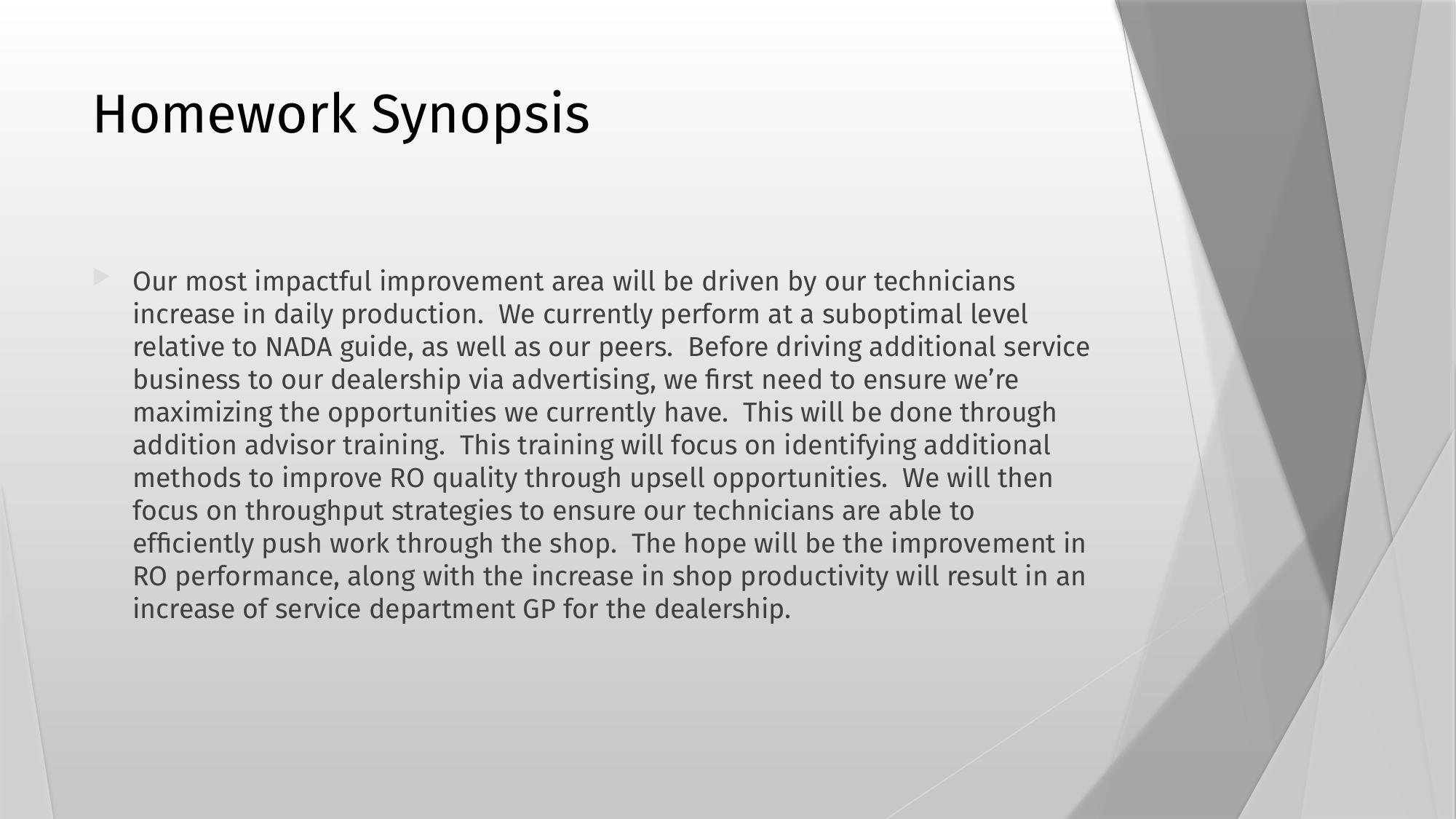

# Homework Synopsis
Our most impactful improvement area will be driven by our technicians increase in daily production.  We currently perform at a suboptimal level relative to NADA guide, as well as our peers.  Before driving additional service business to our dealership via advertising, we first need to ensure we’re maximizing the opportunities we currently have.  This will be done through addition advisor training.  This training will focus on identifying additional methods to improve RO quality through upsell opportunities.  We will then focus on throughput strategies to ensure our technicians are able to efficiently push work through the shop.  The hope will be the improvement in RO performance, along with the increase in shop productivity will result in an increase of service department GP for the dealership.